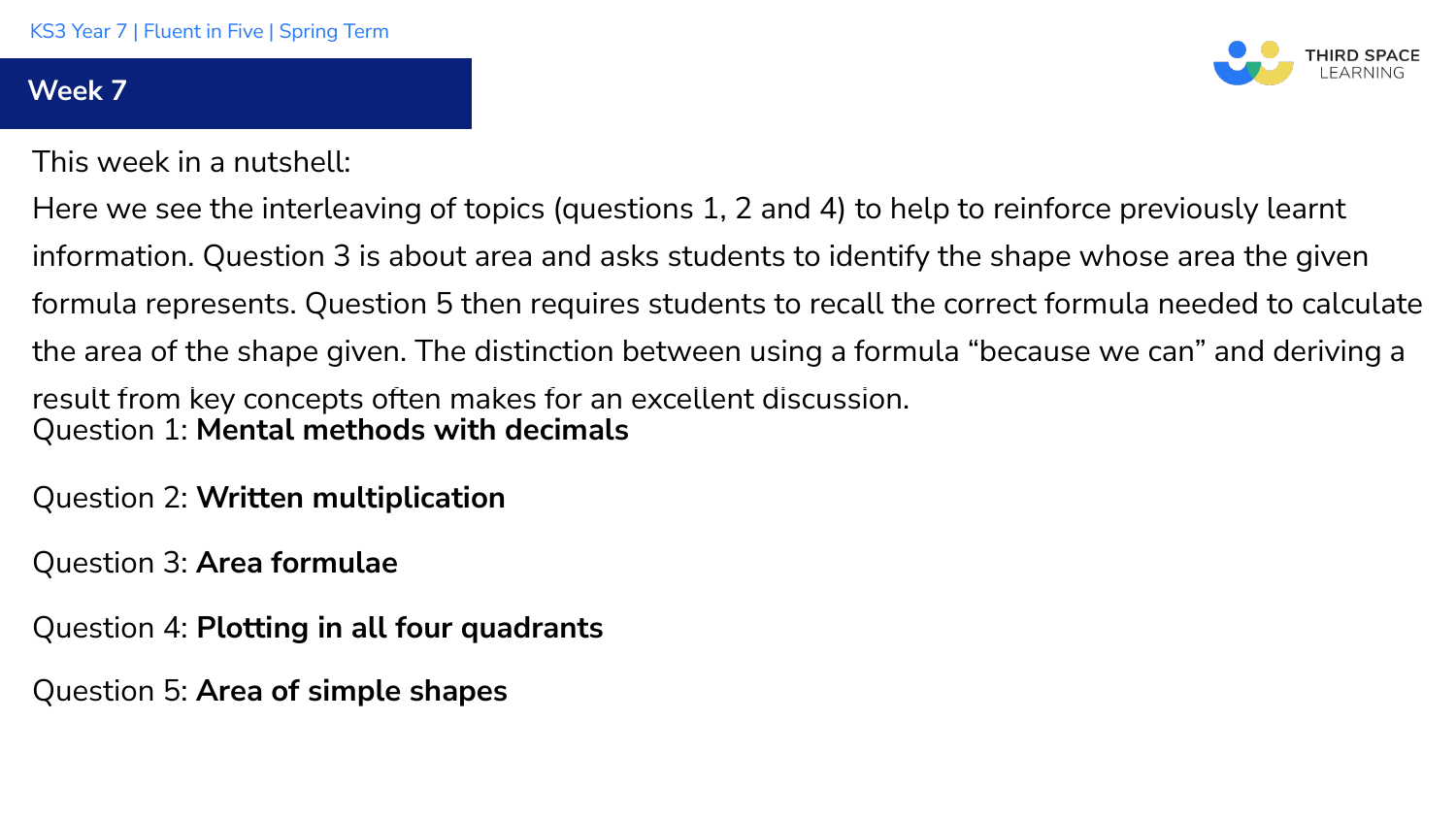

Week 7
| This week in a nutshell: Here we see the interleaving of topics (questions 1, 2 and 4) to help to reinforce previously learnt information. Question 3 is about area and asks students to identify the shape whose area the given formula represents. Question 5 then requires students to recall the correct formula needed to calculate the area of the shape given. The distinction between using a formula “because we can” and deriving a result from key concepts often makes for an excellent discussion. |
| --- |
| Question 1: Mental methods with decimals |
| Question 2: Written multiplication |
| Question 3: Area formulae |
| Question 4: Plotting in all four quadrants |
| Question 5: Area of simple shapes |